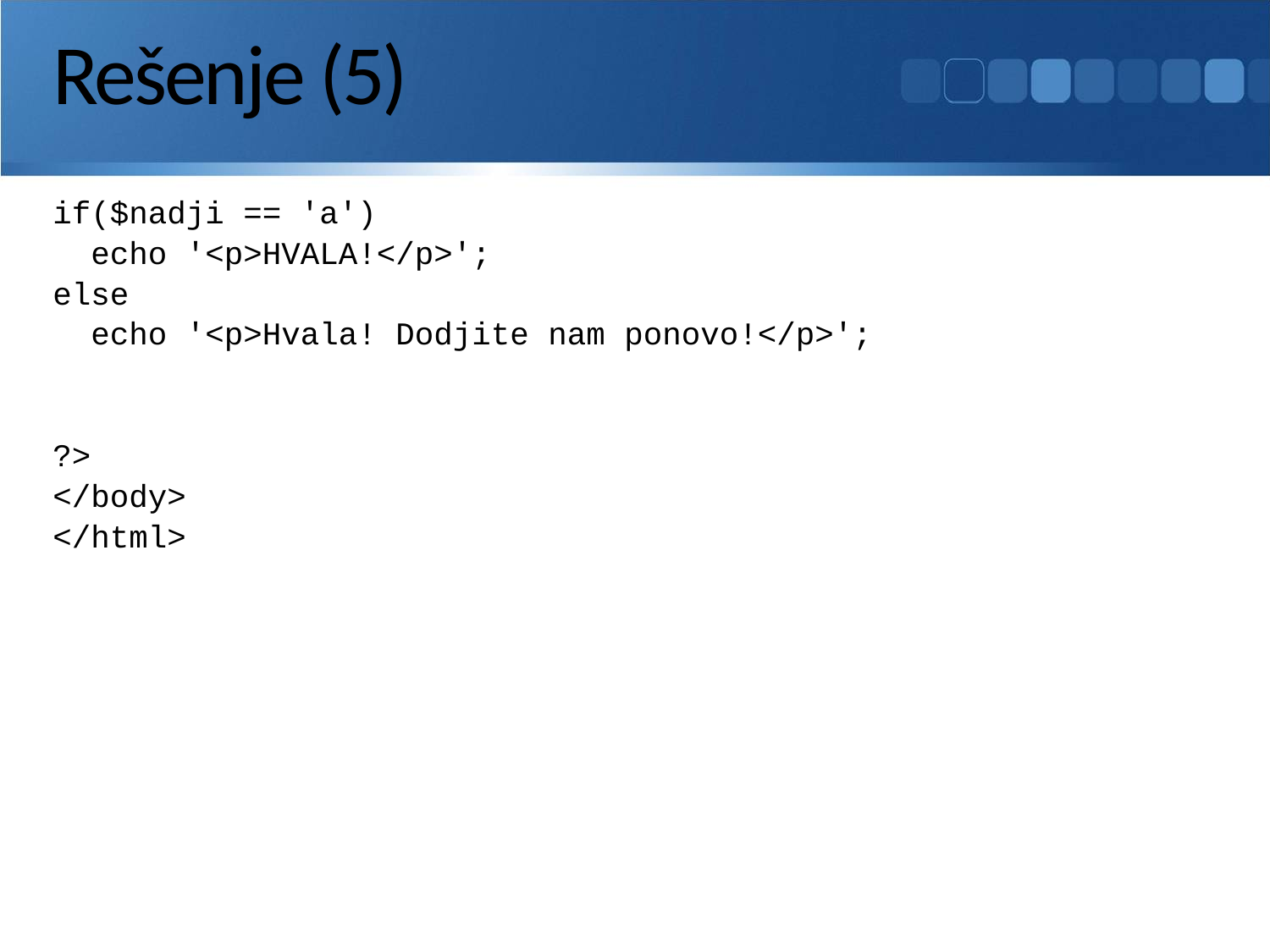

# Rešenje (5)
if($nadji == 'a')
  echo '<p>HVALA!</p>';
else
  echo '<p>Hvala! Dodjite nam ponovo!</p>';

?>
</body>
</html>

Uvod u PHP
119